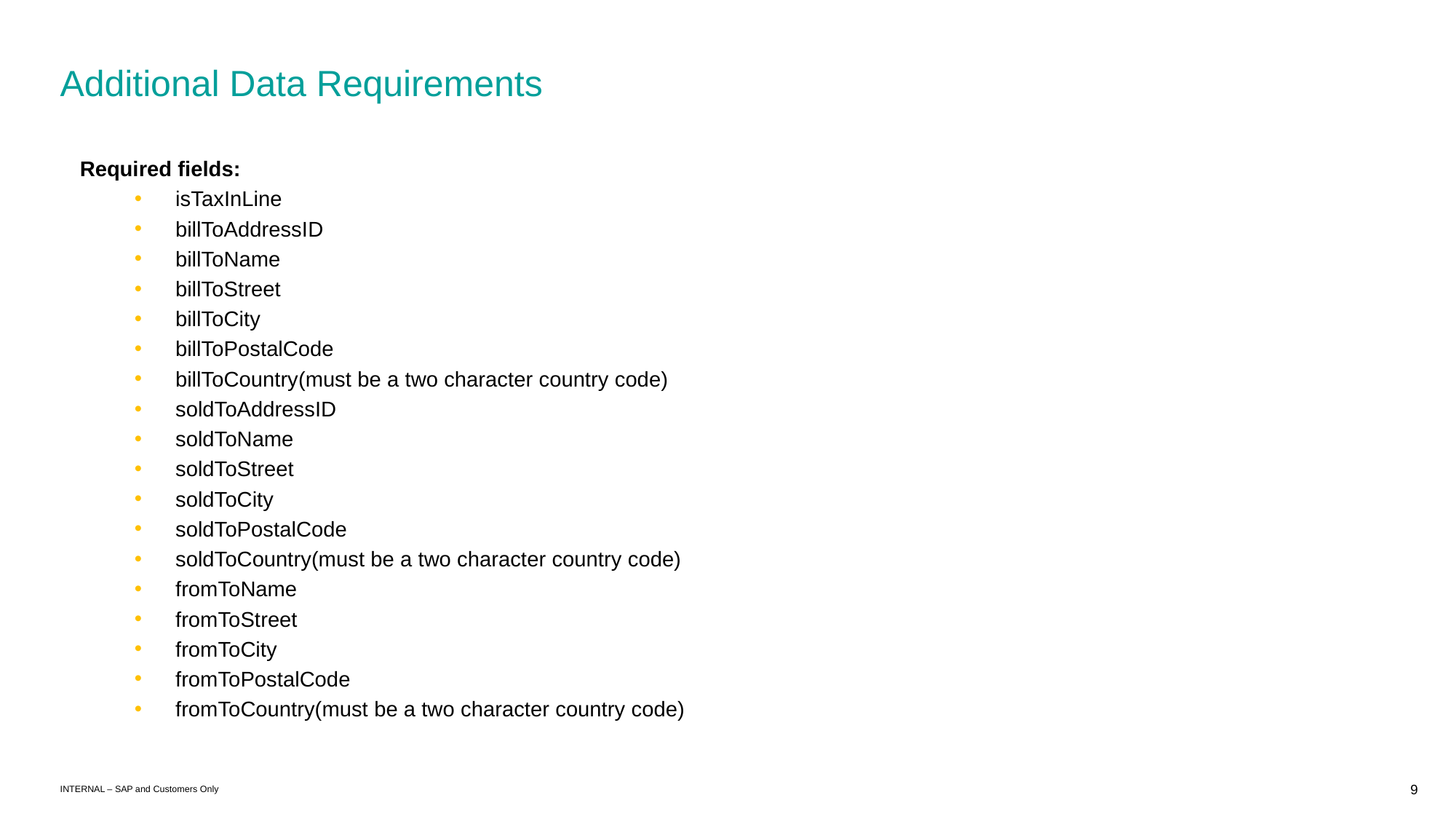

# Additional Data Requirements
Required fields:
isTaxInLine
billToAddressID
billToName
billToStreet
billToCity
billToPostalCode
billToCountry(must be a two character country code)
soldToAddressID
soldToName
soldToStreet
soldToCity
soldToPostalCode
soldToCountry(must be a two character country code)
fromToName
fromToStreet
fromToCity
fromToPostalCode
fromToCountry(must be a two character country code)